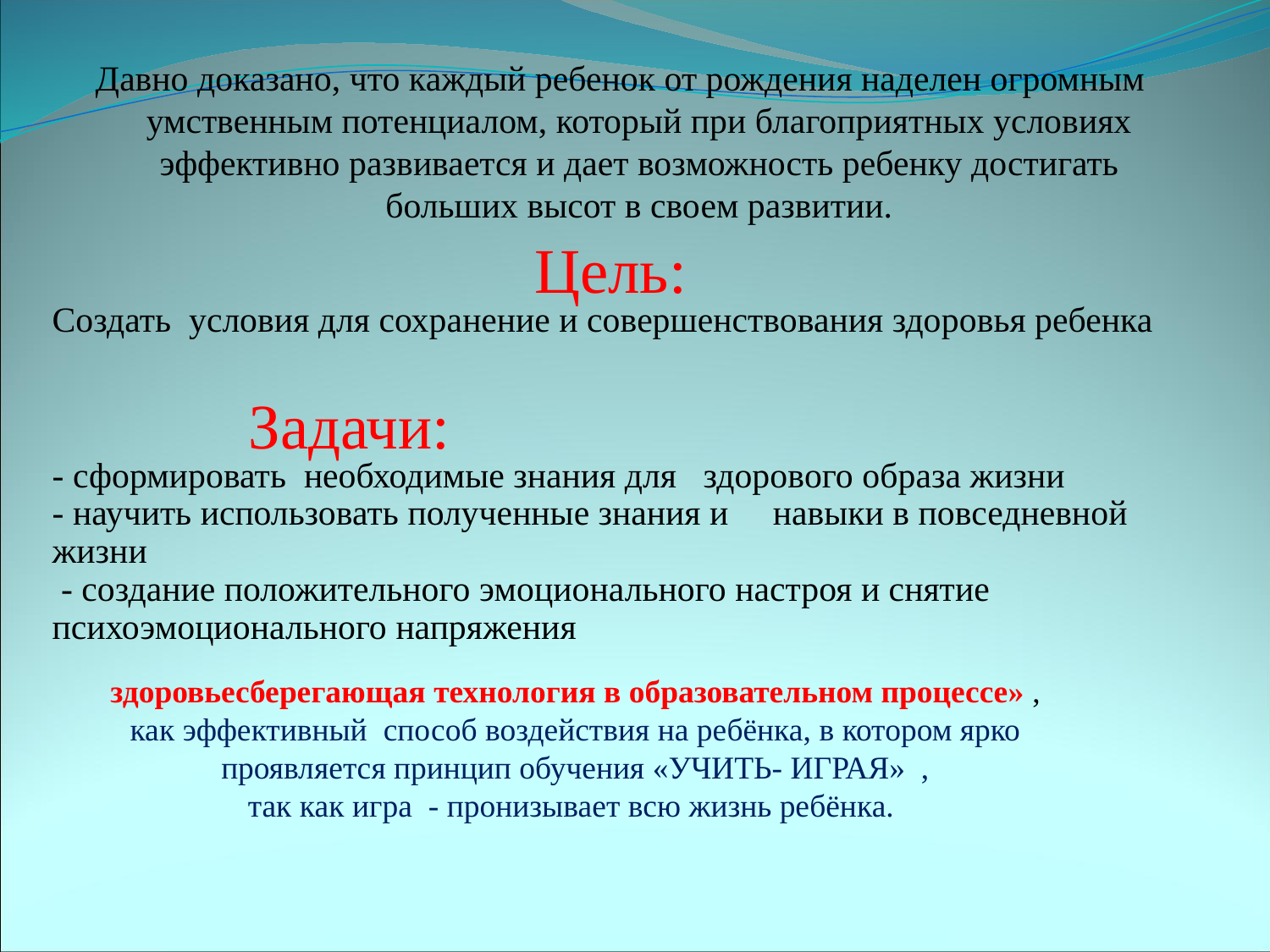

Давно доказано, что каждый ребенок от рождения наделен огромным умственным потенциалом, который при благоприятных условиях эффективно развивается и дает возможность ребенку достигать больших высот в своем развитии.
Цель:
Создать  условия для сохранение и совершенствования здоровья ребенка

Задачи:
- сформировать  необходимые знания для   здорового образа жизни
- научить использовать полученные знания и     навыки в повседневной жизни
 - создание положительного эмоционального настроя и снятие психоэмоционального напряжения

здоровьесберегающая технология в образовательном процессе» , как эффективный  способ воздействия на ребёнка, в котором ярко проявляется принцип обучения «УЧИТЬ- ИГРАЯ»  ,
так как игра  - пронизывает всю жизнь ребёнка.